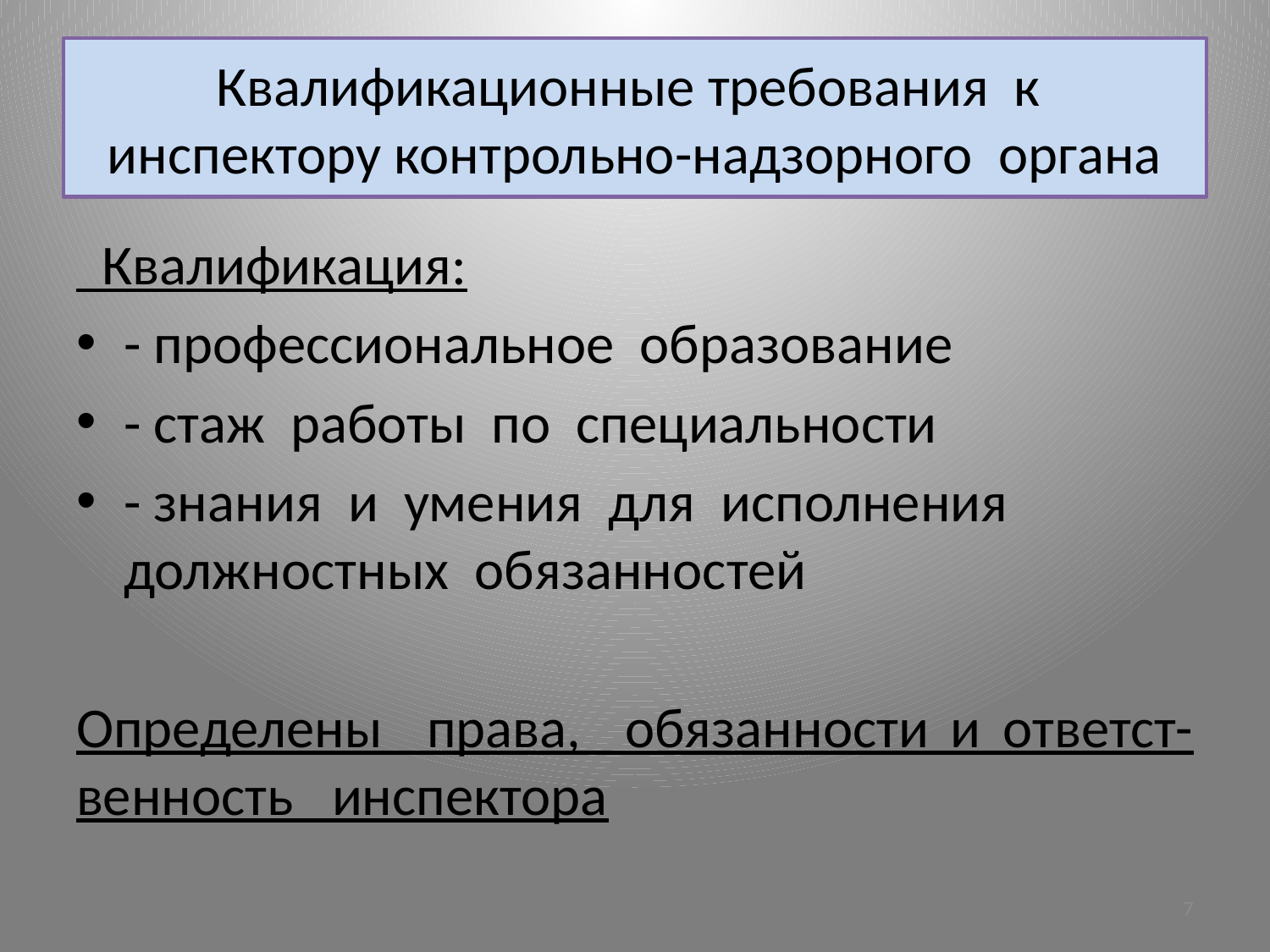

# Квалификационные требования  к  инспектору контрольно-надзорного  органа
  Квалификация:
- профессиональное  образование
- стаж  работы  по  специальности
- знания  и  умения  для  исполнения  должностных  обязанностей

Определены  права,  обязанности и ответст-венность   инспектора
7